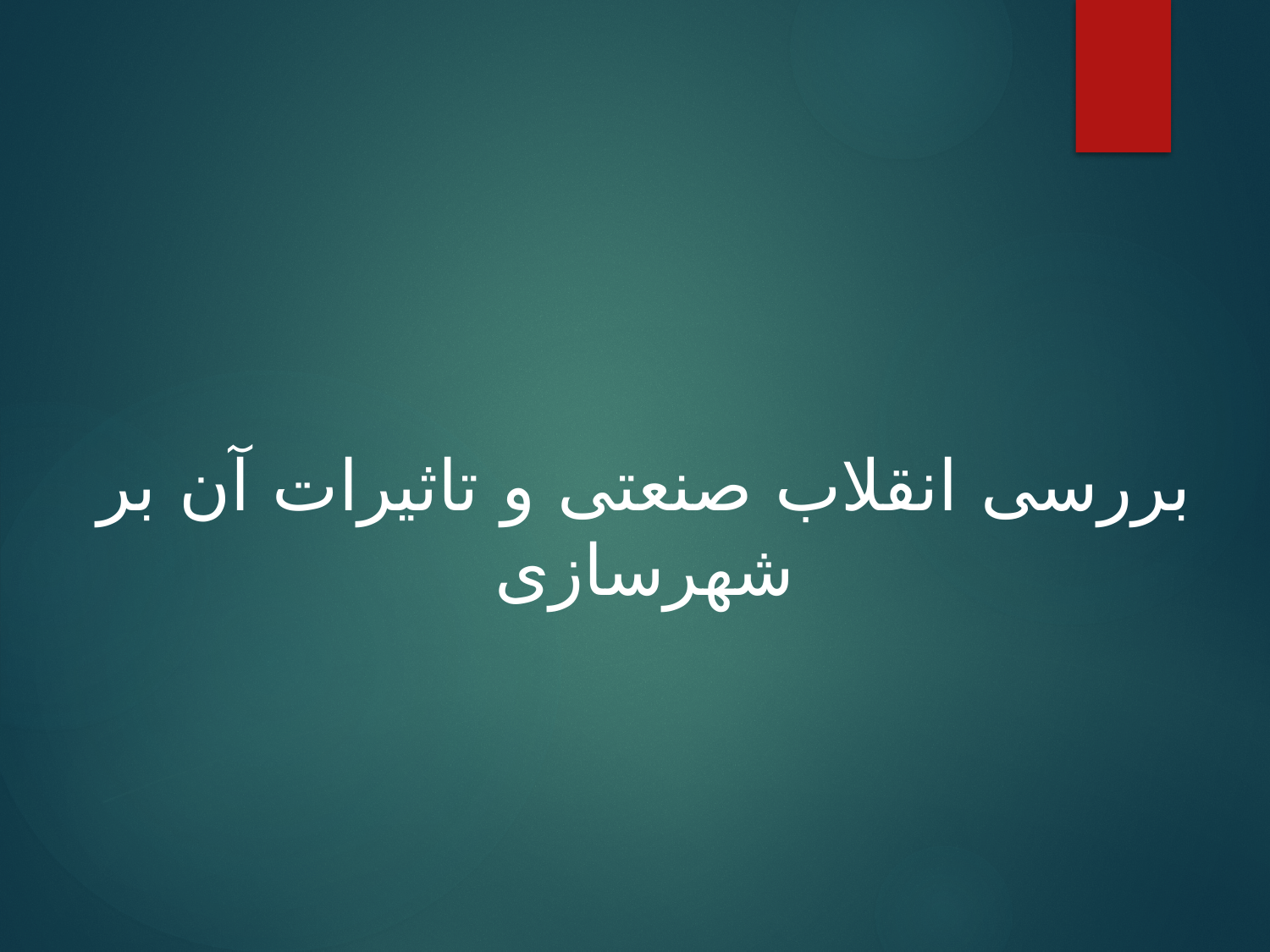

بررسی انقلاب صنعتی و تاثیرات آن بر شهرسازی